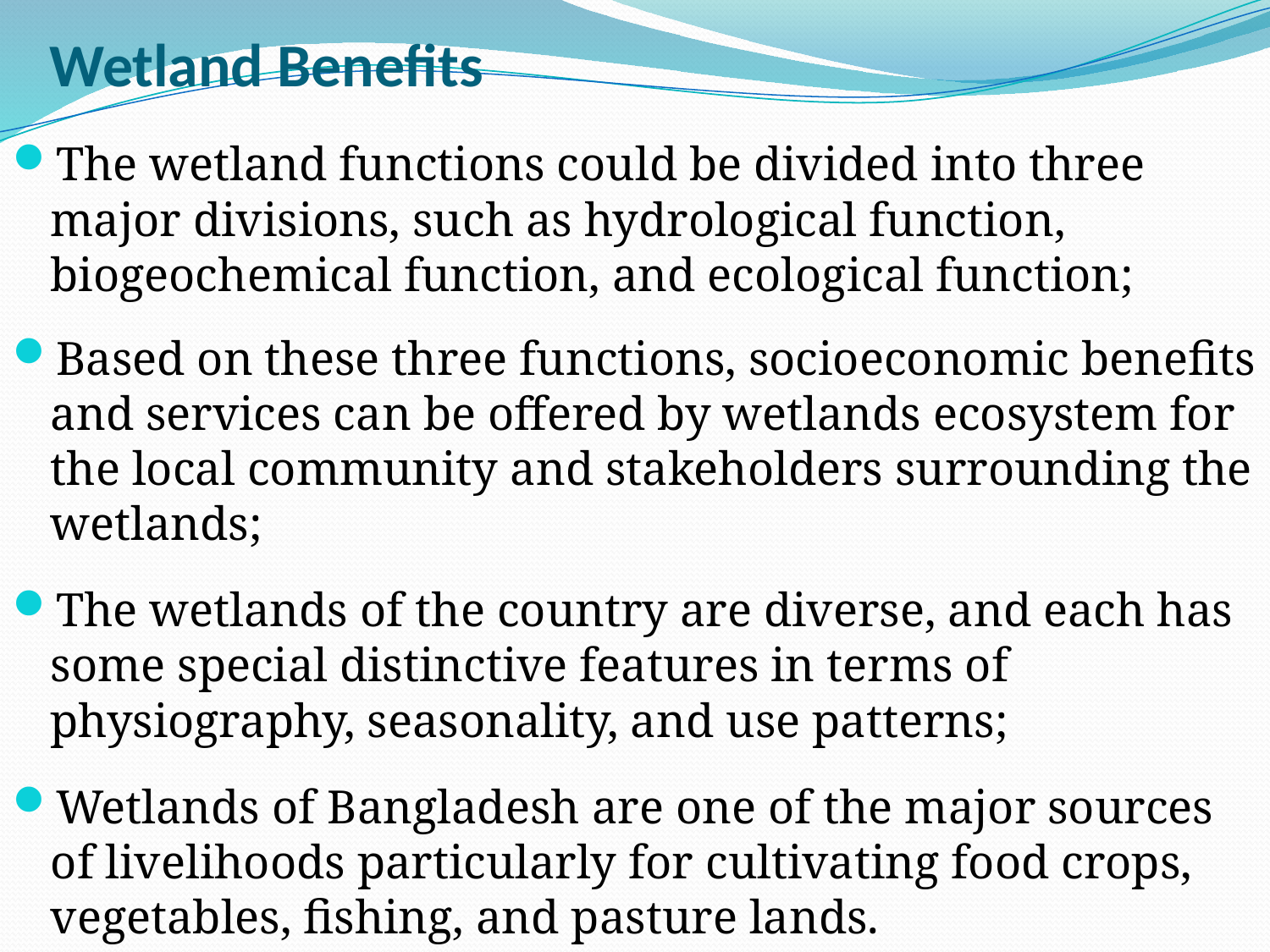

# Wetland Benefits
The wetland functions could be divided into three major divisions, such as hydrological function, biogeochemical function, and ecological function;

Based on these three functions, socioeconomic benefits and services can be offered by wetlands ecosystem for the local community and stakeholders surrounding the wetlands;

The wetlands of the country are diverse, and each has some special distinctive features in terms of physiography, seasonality, and use patterns;

Wetlands of Bangladesh are one of the major sources of livelihoods particularly for cultivating food crops, vegetables, fishing, and pasture lands.